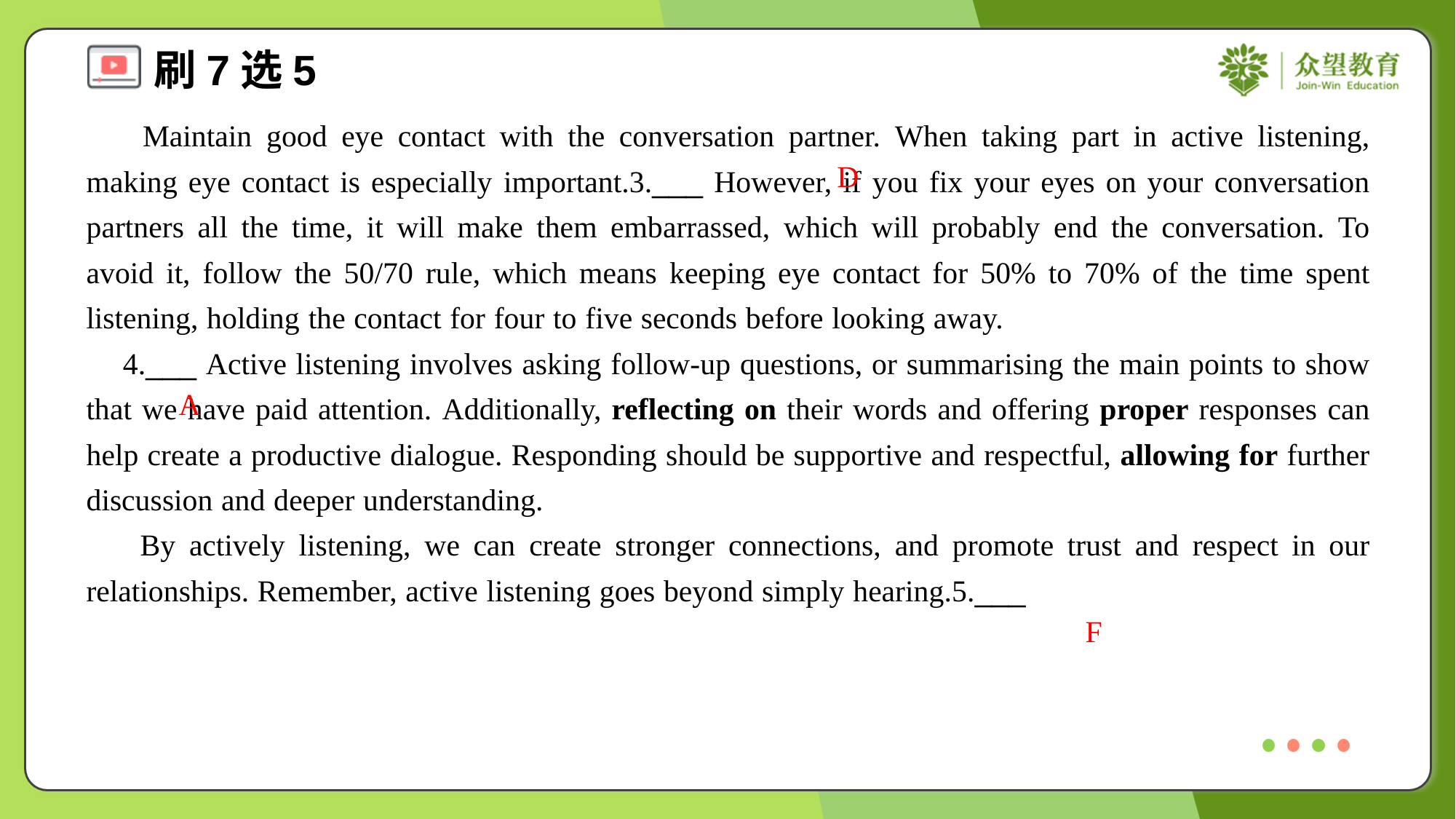

Maintain good eye contact with the conversation partner. When taking part in active listening, making eye contact is especially important.3.___ However, if you fix your eyes on your conversation partners all the time, it will make them embarrassed, which will probably end the conversation. To avoid it, follow the 50/70 rule, which means keeping eye contact for 50% to 70% of the time spent listening, holding the contact for four to five seconds before looking away.
    4.___ Active listening involves asking follow-up questions, or summarising the main points to show that we have paid attention. Additionally, reflecting on their words and offering proper responses can help create a productive dialogue. Responding should be supportive and respectful, allowing for further discussion and deeper understanding.
    By actively listening, we can create stronger connections, and promote trust and respect in our relationships. Remember, active listening goes beyond simply hearing.5.___
D
A
F